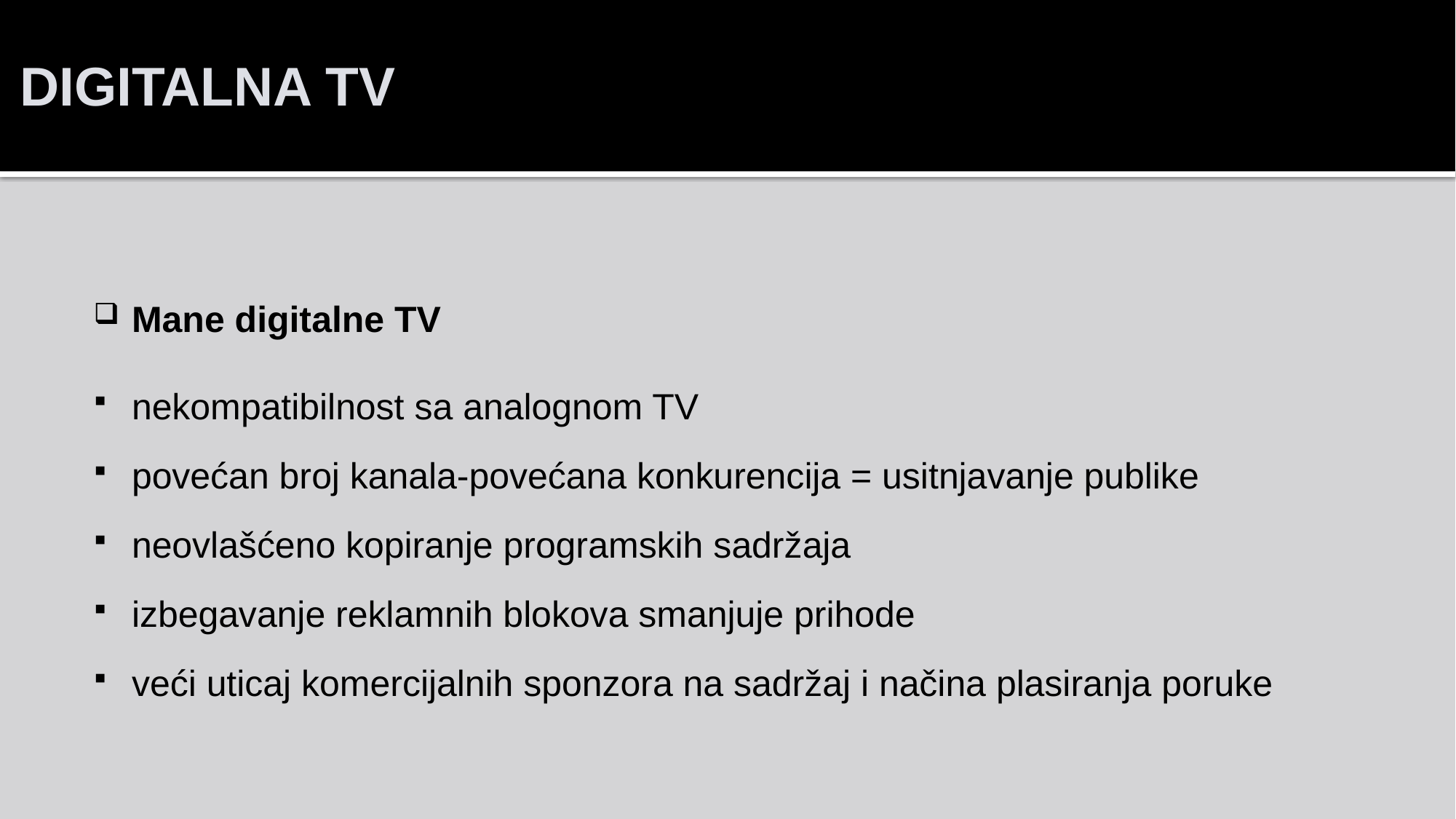

# DIGITALNA TV

Mane digitalne TV

nekompatibilnost sa analognom TV

povećan broj kanala-povećana konkurencija = usitnjavanje publike

neovlašćeno kopiranje programskih sadržaja

izbegavanje reklamnih blokova smanjuje prihode

veći uticaj komercijalnih sponzora na sadržaj i načina plasiranja poruke